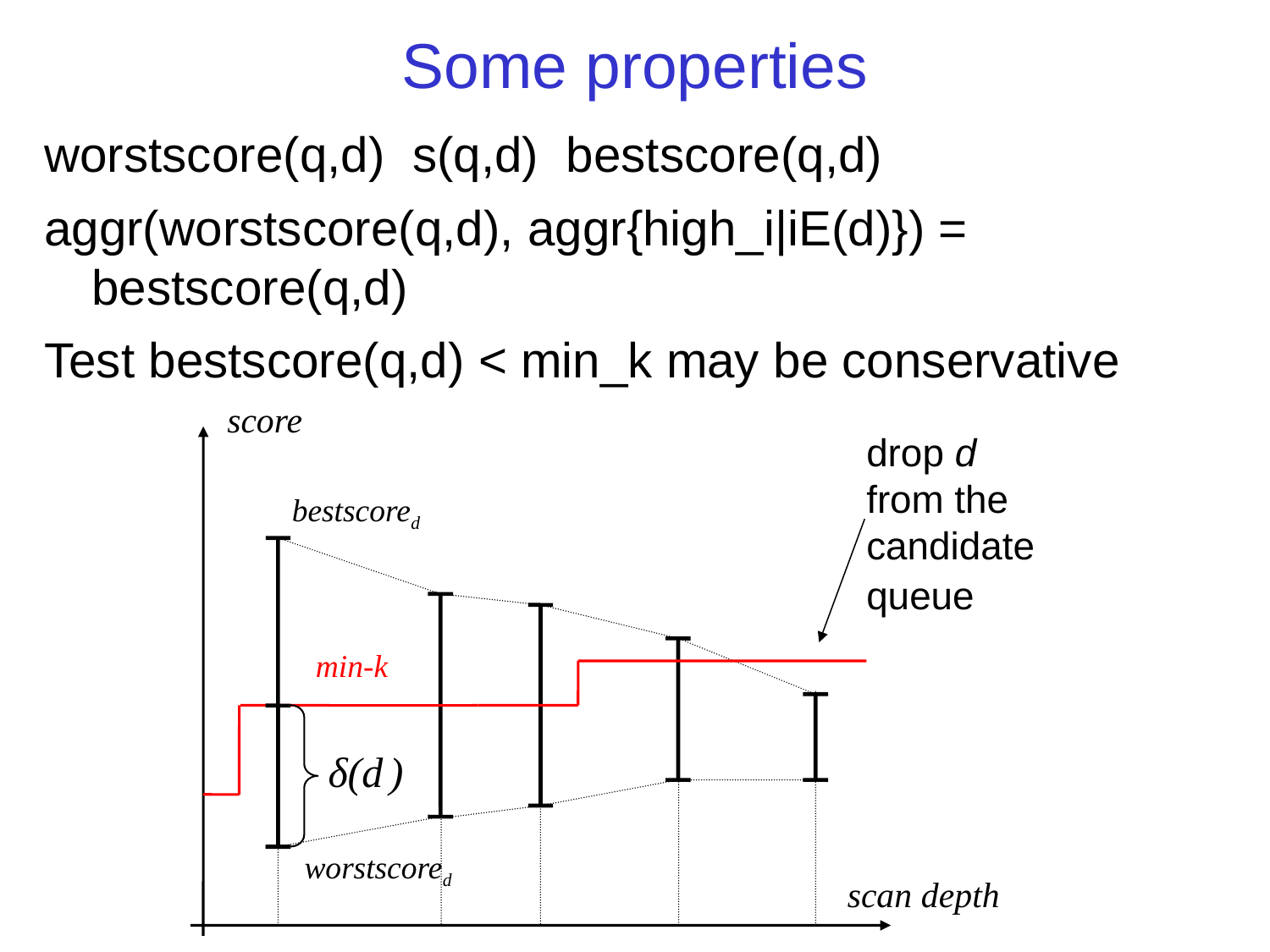

Some properties
worstscore(q,d)  s(q,d)  bestscore(q,d)
aggr(worstscore(q,d), aggr{high_i|iE(d)}) = bestscore(q,d)
Test bestscore(q,d) < min_k may be conservative

score
drop d
from the
candidate queue

bestscored

min-k

δ(d )

worstscored

       scan depth